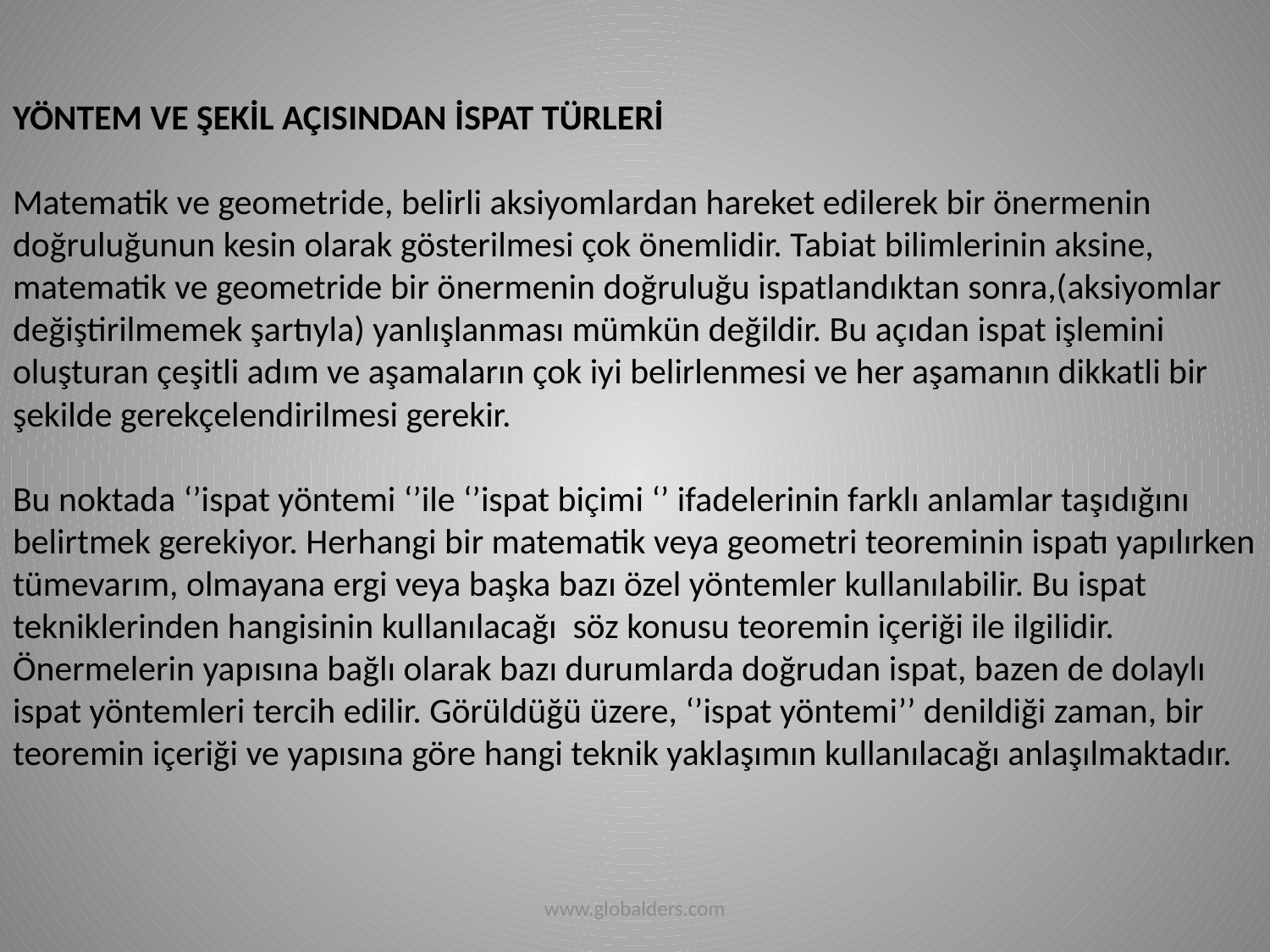

# YÖNTEM VE ŞEKİL AÇISINDAN İSPAT TÜRLERİ Matematik ve geometride, belirli aksiyomlardan hareket edilerek bir önermenin doğruluğunun kesin olarak gösterilmesi çok önemlidir. Tabiat bilimlerinin aksine, matematik ve geometride bir önermenin doğruluğu ispatlandıktan sonra,(aksiyomlar değiştirilmemek şartıyla) yanlışlanması mümkün değildir. Bu açıdan ispat işlemini oluşturan çeşitli adım ve aşamaların çok iyi belirlenmesi ve her aşamanın dikkatli bir şekilde gerekçelendirilmesi gerekir. Bu noktada ‘’ispat yöntemi ‘’ile ‘’ispat biçimi ‘’ ifadelerinin farklı anlamlar taşıdığını belirtmek gerekiyor. Herhangi bir matematik veya geometri teoreminin ispatı yapılırken tümevarım, olmayana ergi veya başka bazı özel yöntemler kullanılabilir. Bu ispat tekniklerinden hangisinin kullanılacağı  söz konusu teoremin içeriği ile ilgilidir. Önermelerin yapısına bağlı olarak bazı durumlarda doğrudan ispat, bazen de dolaylı ispat yöntemleri tercih edilir. Görüldüğü üzere, ‘’ispat yöntemi’’ denildiği zaman, bir teoremin içeriği ve yapısına göre hangi teknik yaklaşımın kullanılacağı anlaşılmaktadır.
www.globalders.com